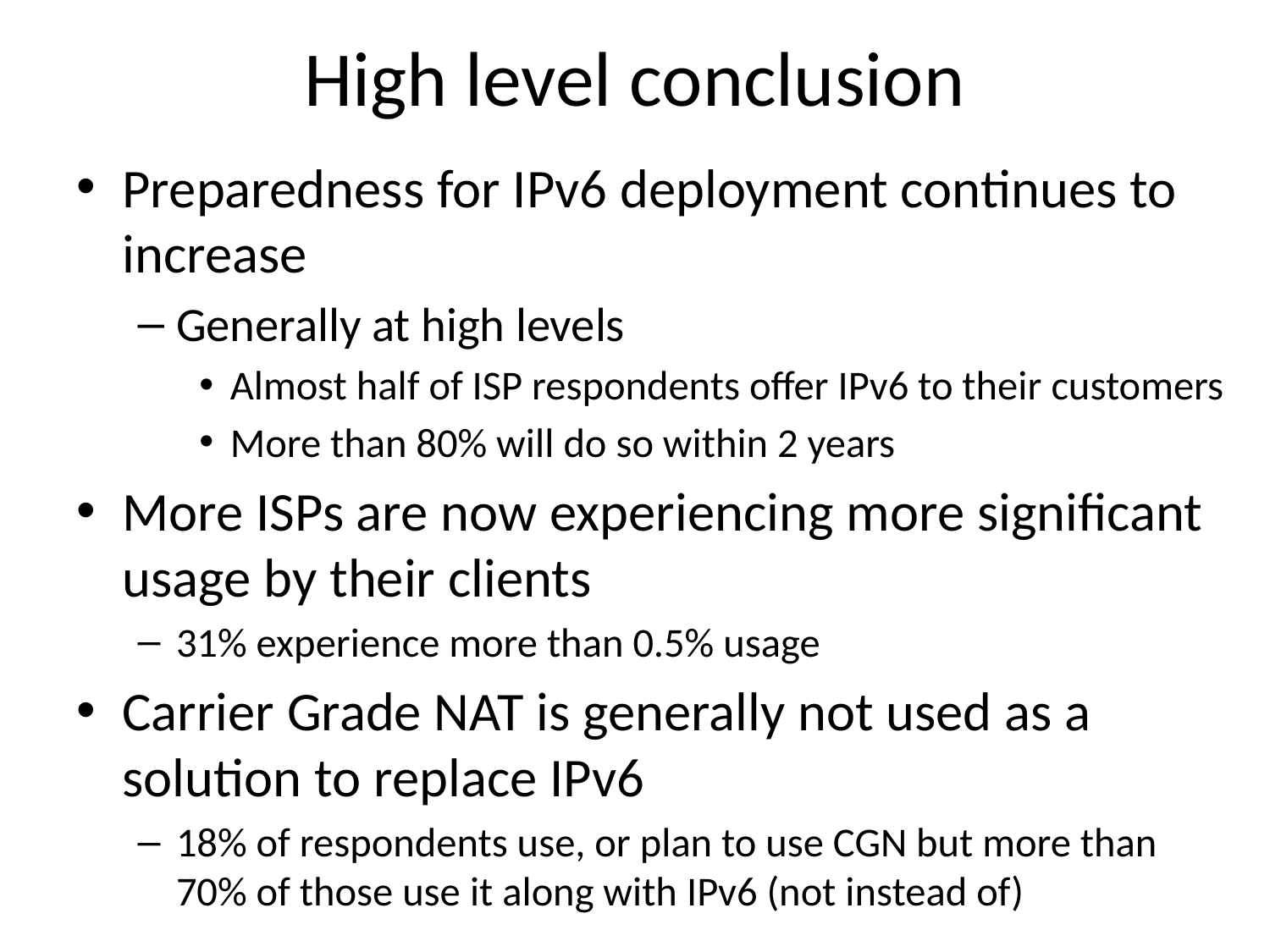

# High level conclusion
Preparedness for IPv6 deployment continues to increase
Generally at high levels
Almost half of ISP respondents offer IPv6 to their customers
More than 80% will do so within 2 years
More ISPs are now experiencing more significant usage by their clients
31% experience more than 0.5% usage
Carrier Grade NAT is generally not used as a solution to replace IPv6
18% of respondents use, or plan to use CGN but more than 70% of those use it along with IPv6 (not instead of)